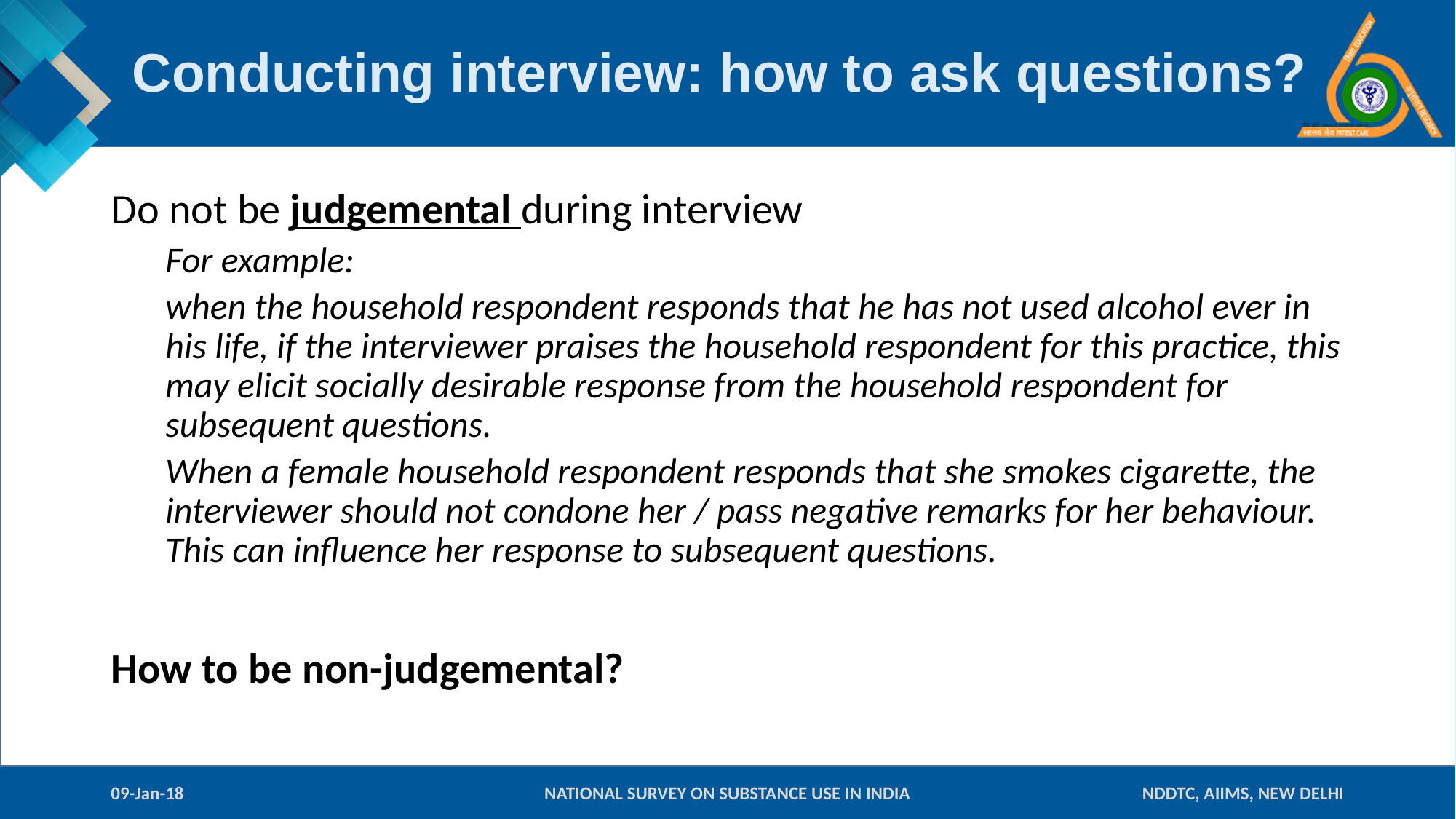

# Conducting interview: how to ask questions?
Do not be judgemental during interview
For example:
when the household respondent responds that he has not used alcohol ever in his life, if the interviewer praises the household respondent for this practice, this may elicit socially desirable response from the household respondent for subsequent questions.
When a female household respondent responds that she smokes cigarette, the interviewer should not condone her / pass negative remarks for her behaviour. This can influence her response to subsequent questions.

How to be non-judgemental?
09-Jan-18
NATIONAL SURVEY ON SUBSTANCE USE IN INDIA
NDDTC, AIIMS, NEW DELHI